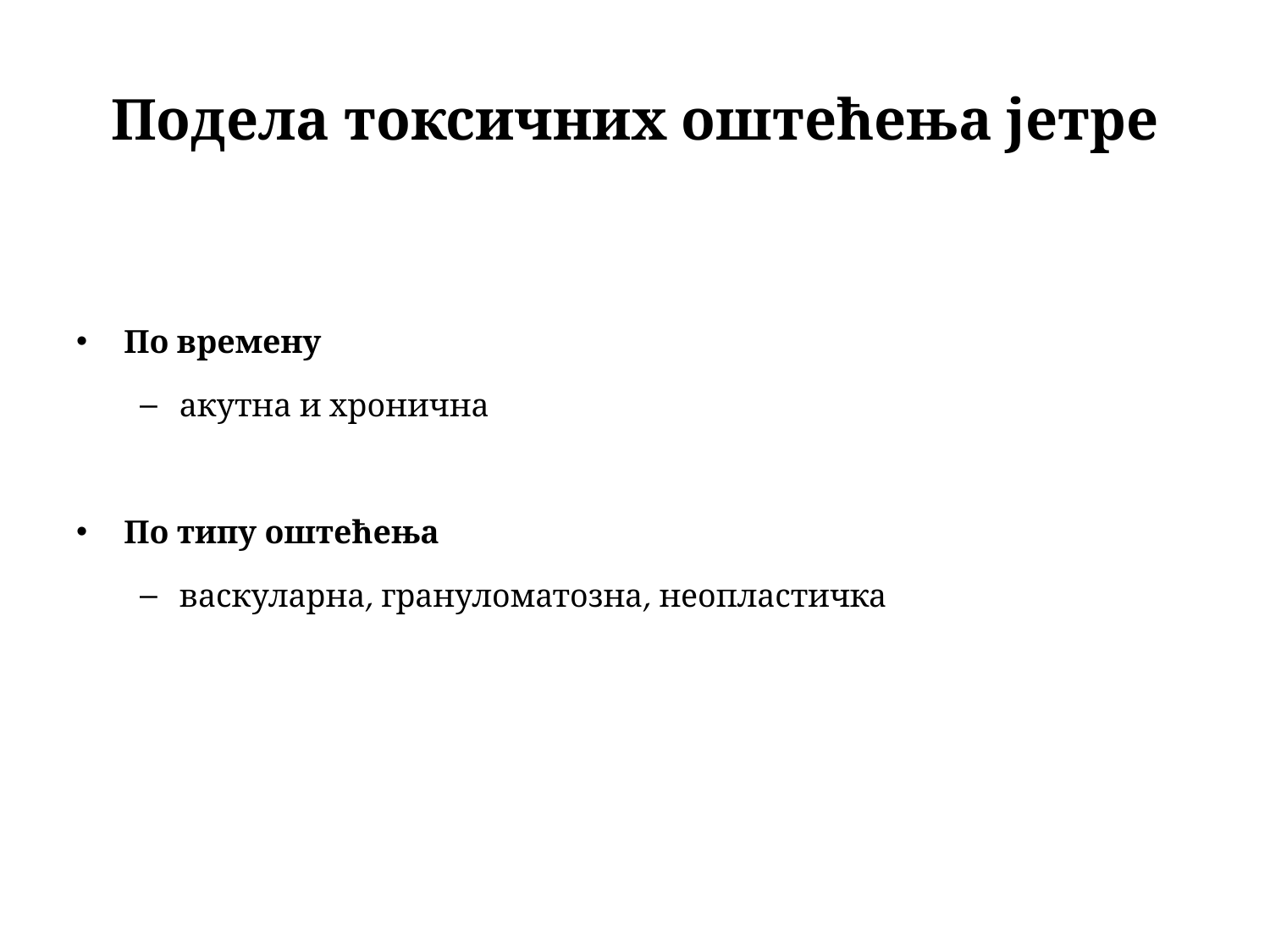

# Подела токсичних оштећења јетре

По времену
акутна и хронична

По типу оштећења
васкуларна, грануломатозна, неопластичка